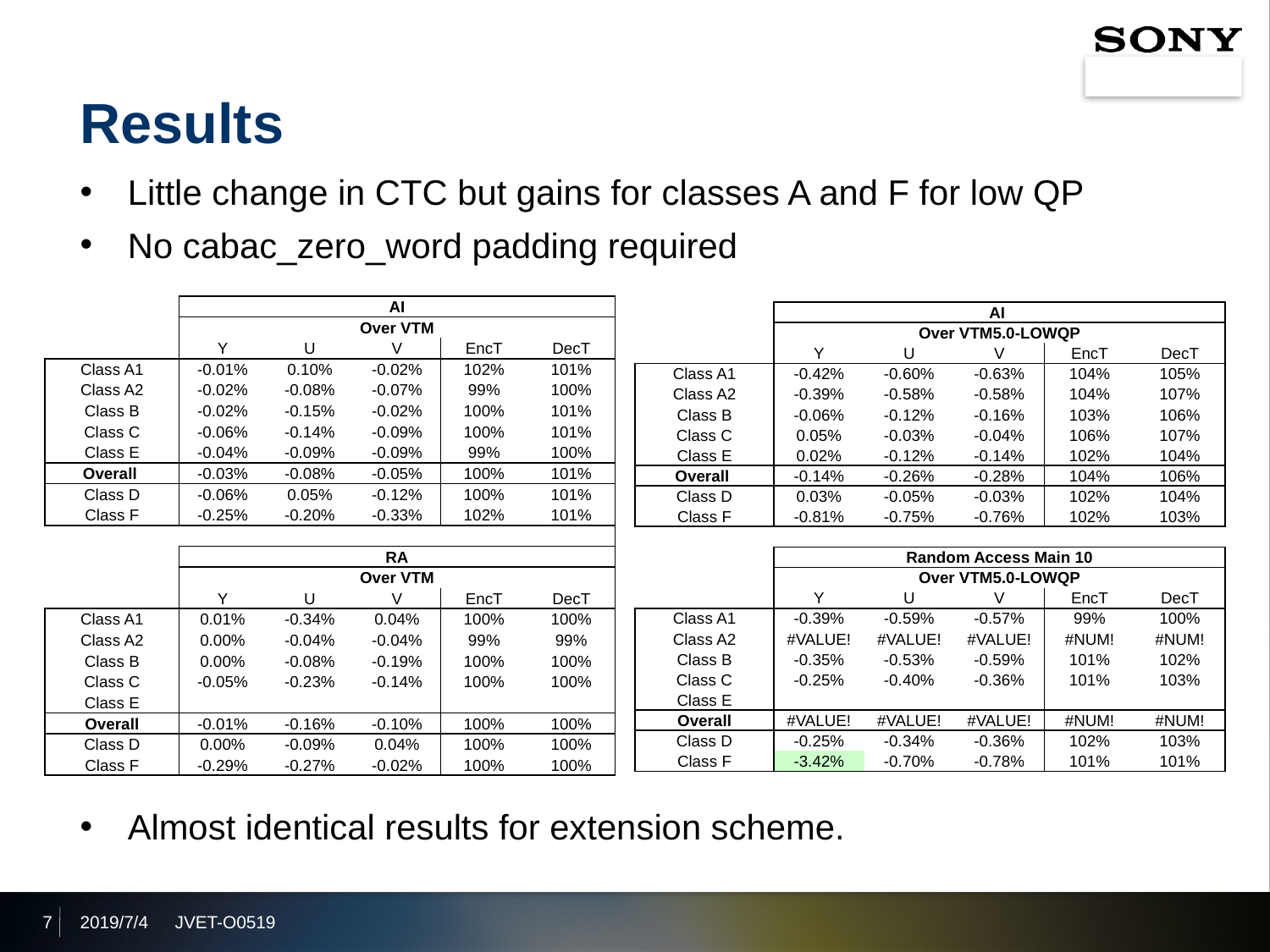

# Results
Little change in CTC but gains for classes A and F for low QP
No cabac_zero_word padding required

Almost identical results for extension scheme.
|  |  |  | AI |  |  |
| --- | --- | --- | --- | --- | --- |
|  |  |  | Over VTM |  |  |
|  | Y | U | V | EncT | DecT |
| Class A1 | -0.01% | 0.10% | -0.02% | 102% | 101% |
| Class A2 | -0.02% | -0.08% | -0.07% | 99% | 100% |
| Class B | -0.02% | -0.15% | -0.02% | 100% | 101% |
| Class C | -0.06% | -0.14% | -0.09% | 100% | 101% |
| Class E | -0.04% | -0.09% | -0.09% | 99% | 100% |
| Overall | -0.03% | -0.08% | -0.05% | 100% | 101% |
| Class D | -0.06% | 0.05% | -0.12% | 100% | 101% |
| Class F | -0.25% | -0.20% | -0.33% | 102% | 101% |
|  |  |  |  |  |  |
|  |  |  | RA |  |  |
|  |  |  | Over VTM |  |  |
|  | Y | U | V | EncT | DecT |
| Class A1 | 0.01% | -0.34% | 0.04% | 100% | 100% |
| Class A2 | 0.00% | -0.04% | -0.04% | 99% | 99% |
| Class B | 0.00% | -0.08% | -0.19% | 100% | 100% |
| Class C | -0.05% | -0.23% | -0.14% | 100% | 100% |
| Class E |  |  |  |  |  |
| Overall | -0.01% | -0.16% | -0.10% | 100% | 100% |
| Class D | 0.00% | -0.09% | 0.04% | 100% | 100% |
| Class F | -0.29% | -0.27% | -0.02% | 100% | 100% |
|  | AI |  |  |  |  |
| --- | --- | --- | --- | --- | --- |
|  | Over VTM5.0-LOWQP |  |  |  |  |
|  | Y | U | V | EncT | DecT |
| Class A1 | -0.42% | -0.60% | -0.63% | 104% | 105% |
| Class A2 | -0.39% | -0.58% | -0.58% | 104% | 107% |
| Class B | -0.06% | -0.12% | -0.16% | 103% | 106% |
| Class C | 0.05% | -0.03% | -0.04% | 106% | 107% |
| Class E | 0.02% | -0.12% | -0.14% | 102% | 104% |
| Overall | -0.14% | -0.26% | -0.28% | 104% | 106% |
| Class D | 0.03% | -0.05% | -0.03% | 102% | 104% |
| Class F | -0.81% | -0.75% | -0.76% | 102% | 103% |
|  |  |  |  |  |  |
|  | Random Access Main 10 |  |  |  |  |
|  | Over VTM5.0-LOWQP |  |  |  |  |
|  | Y | U | V | EncT | DecT |
| Class A1 | -0.39% | -0.59% | -0.57% | 99% | 100% |
| Class A2 | #VALUE! | #VALUE! | #VALUE! | #NUM! | #NUM! |
| Class B | -0.35% | -0.53% | -0.59% | 101% | 102% |
| Class C | -0.25% | -0.40% | -0.36% | 101% | 103% |
| Class E |  |  |  |  |  |
| Overall | #VALUE! | #VALUE! | #VALUE! | #NUM! | #NUM! |
| Class D | -0.25% | -0.34% | -0.36% | 102% | 103% |
| Class F | -3.42% | -0.70% | -0.78% | 101% | 101% |
7
2019/7/4
JVET-O0519